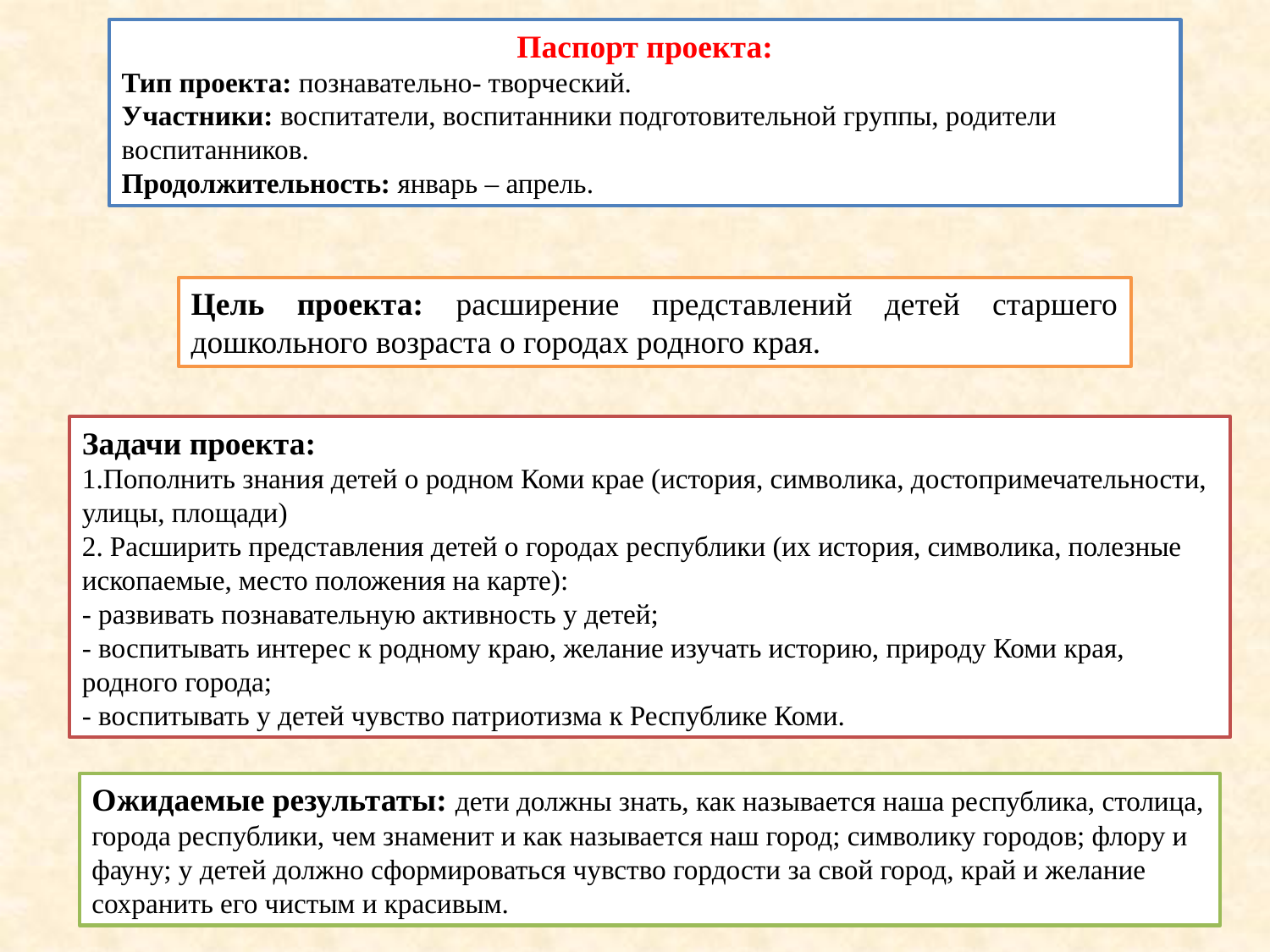

Паспорт проекта:
Тип проекта: познавательно- творческий.
Участники: воспитатели, воспитанники подготовительной группы, родители воспитанников.
Продолжительность: январь – апрель.
Цель проекта: расширение представлений детей старшего дошкольного возраста о городах родного края.
Задачи проекта:
1.Пополнить знания детей о родном Коми крае (история, символика, достопримечательности, улицы, площади)
2. Расширить представления детей о городах республики (их история, символика, полезные ископаемые, место положения на карте):
- развивать познавательную активность у детей;
- воспитывать интерес к родному краю, желание изучать историю, природу Коми края, родного города;
- воспитывать у детей чувство патриотизма к Республике Коми.
Ожидаемые результаты: дети должны знать, как называется наша республика, столица, города республики, чем знаменит и как называется наш город; символику городов; флору и фауну; у детей должно сформироваться чувство гордости за свой город, край и желание сохранить его чистым и красивым.